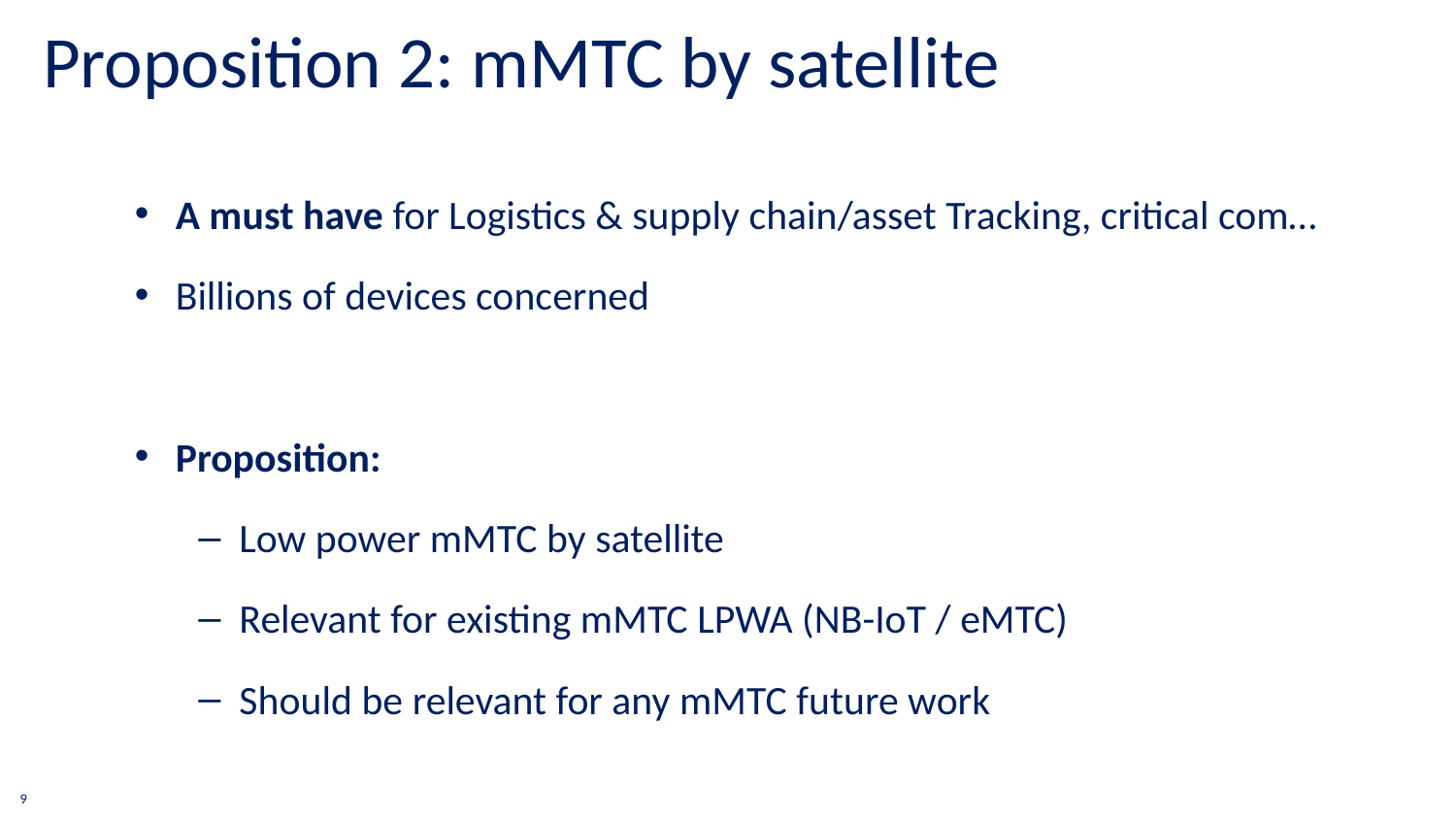

Proposition 2: mMTC by satellite
A must have for Logistics & supply chain/asset Tracking, critical com…
Billions of devices concerned

Proposition:
Low power mMTC by satellite
Relevant for existing mMTC LPWA (NB-IoT / eMTC)
Should be relevant for any mMTC future work